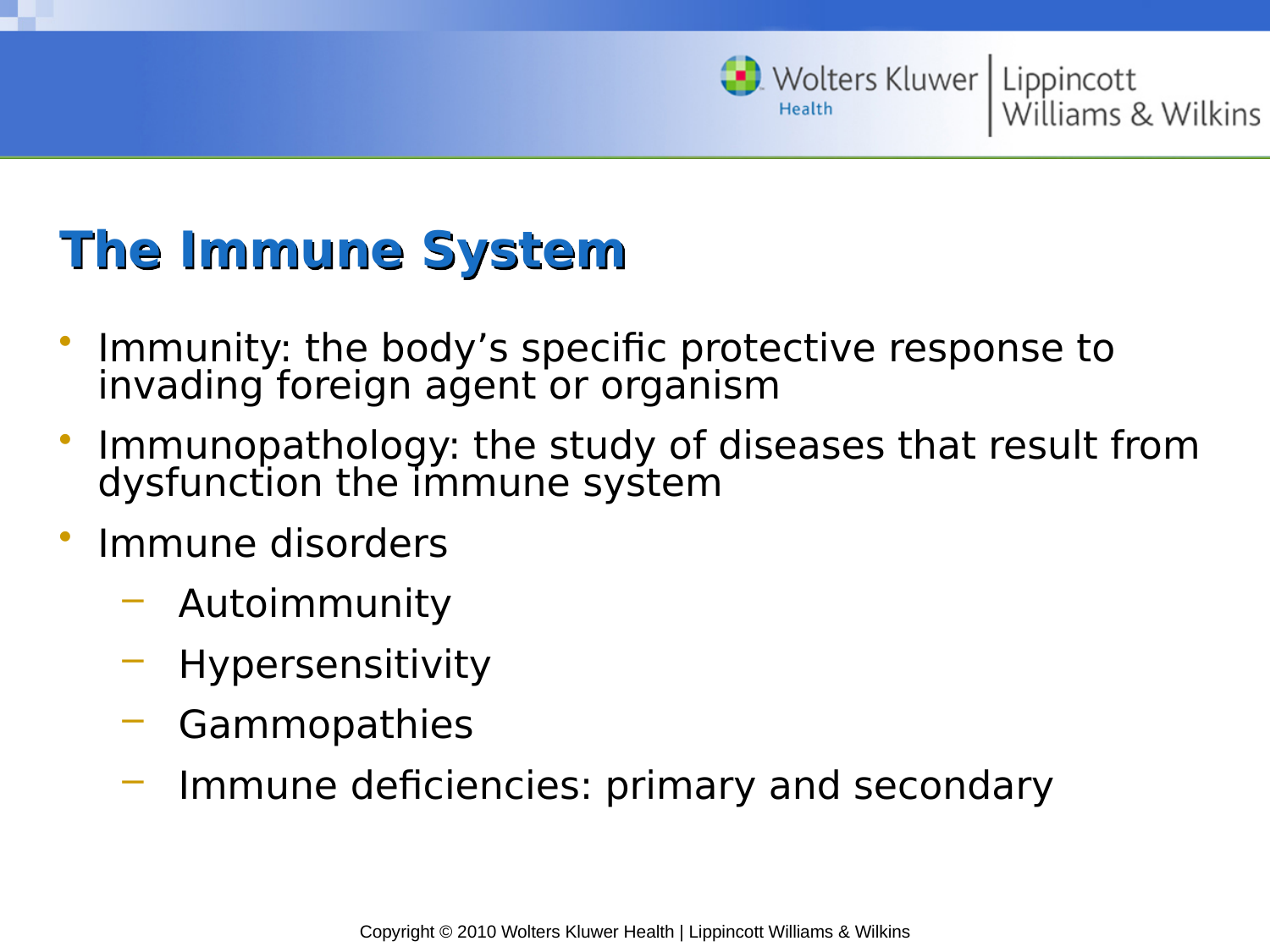

# The Immune System
Immunity: the body’s specific protective response to invading foreign agent or organism
Immunopathology: the study of diseases that result from  dysfunction the immune system
Immune disorders
Autoimmunity
Hypersensitivity
Gammopathies
Immune deficiencies: primary and secondary